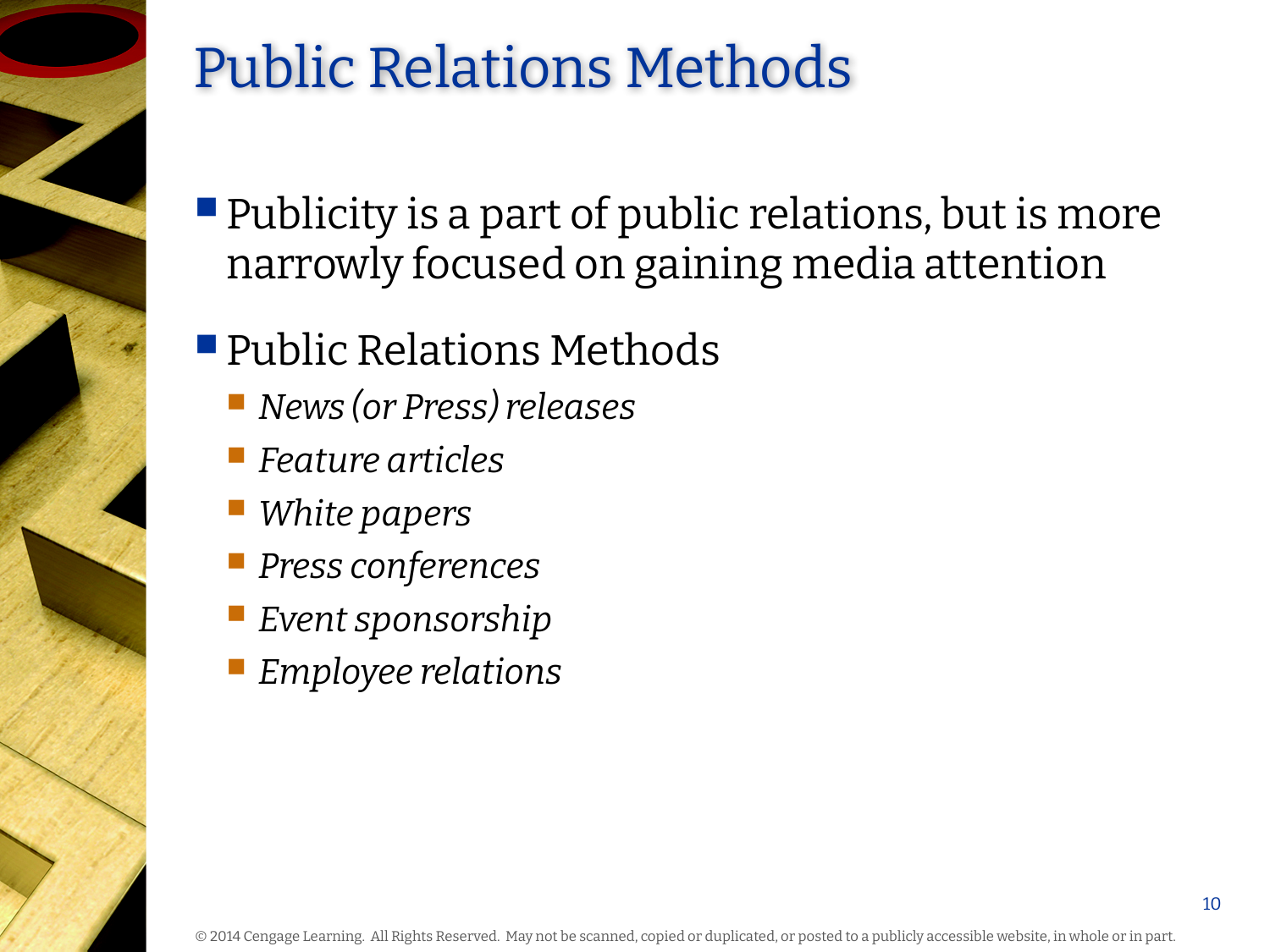

# Public Relations Methods
Publicity is a part of public relations, but is more narrowly focused on gaining media attention
Public Relations Methods
News (or Press) releases
Feature articles
White papers
Press conferences
Event sponsorship
Employee relations
10